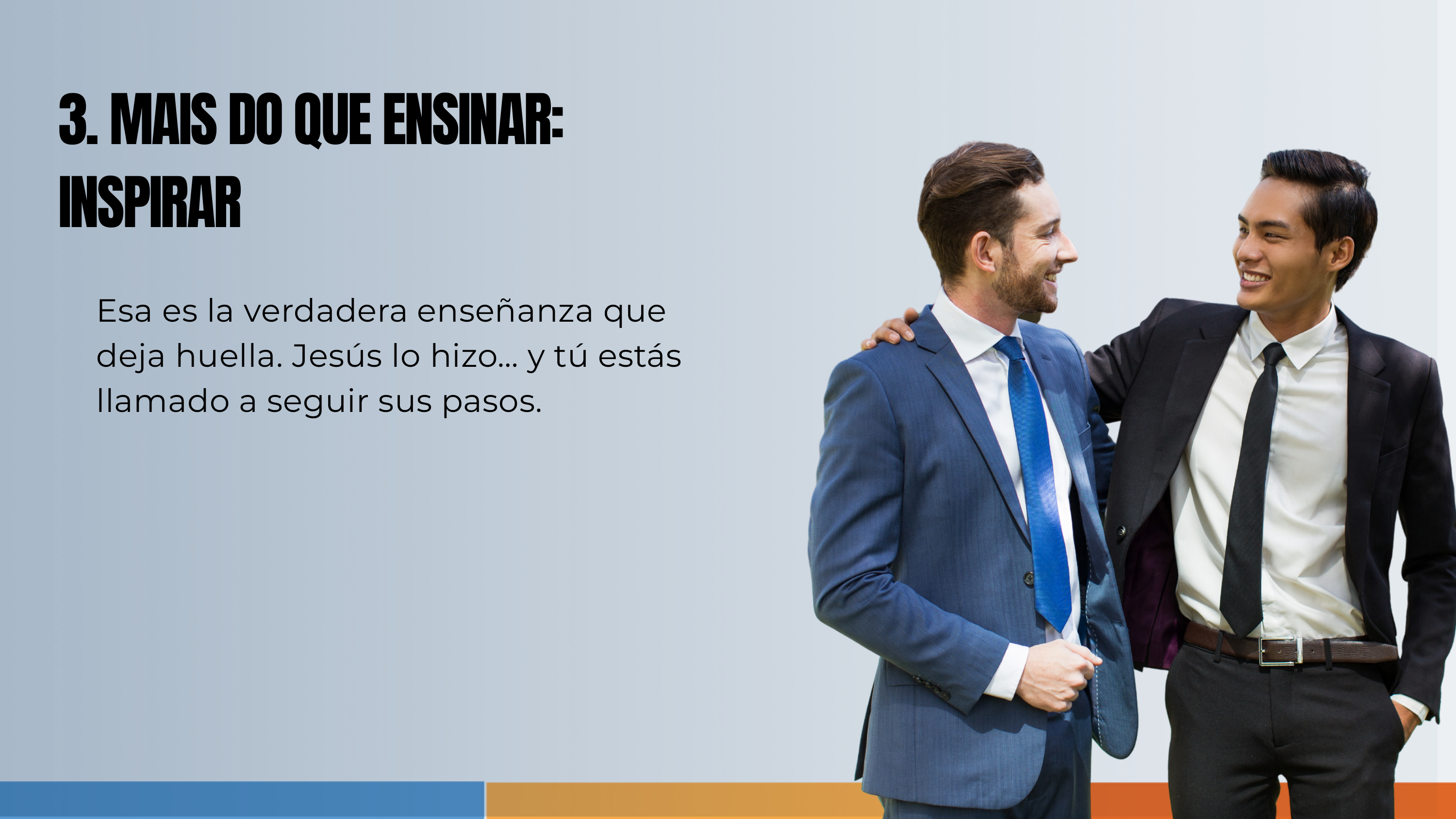

3. MAIS DO QUE ENSINAR: INSPIRAR

Esa es la verdadera enseñanza que deja huella. Jesús lo hizo… y tú estás llamado a seguir sus pasos.